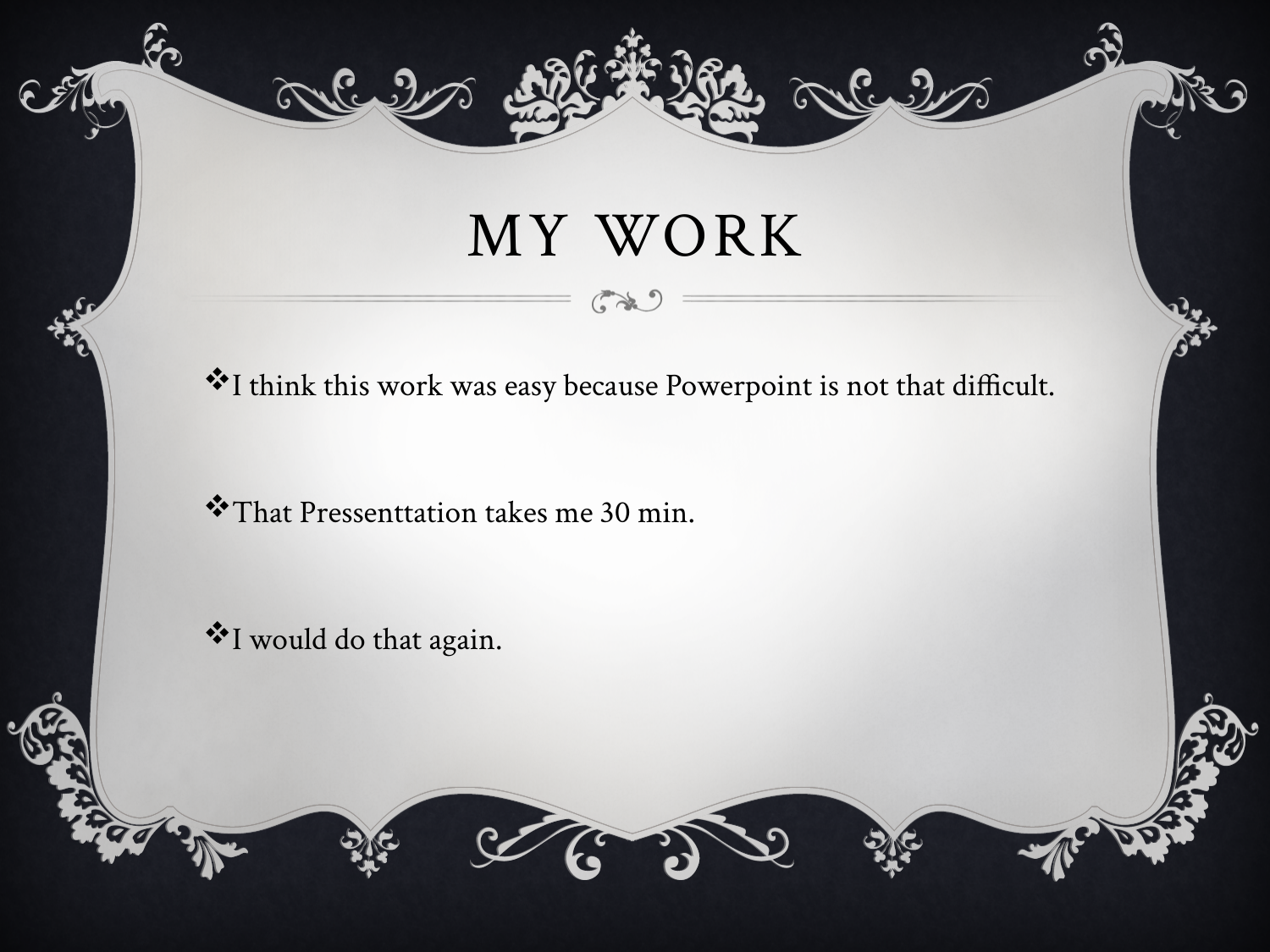

# My work
I think this work was easy because Powerpoint is not that difficult.

That Pressenttation takes me 30 min.

I would do that again.